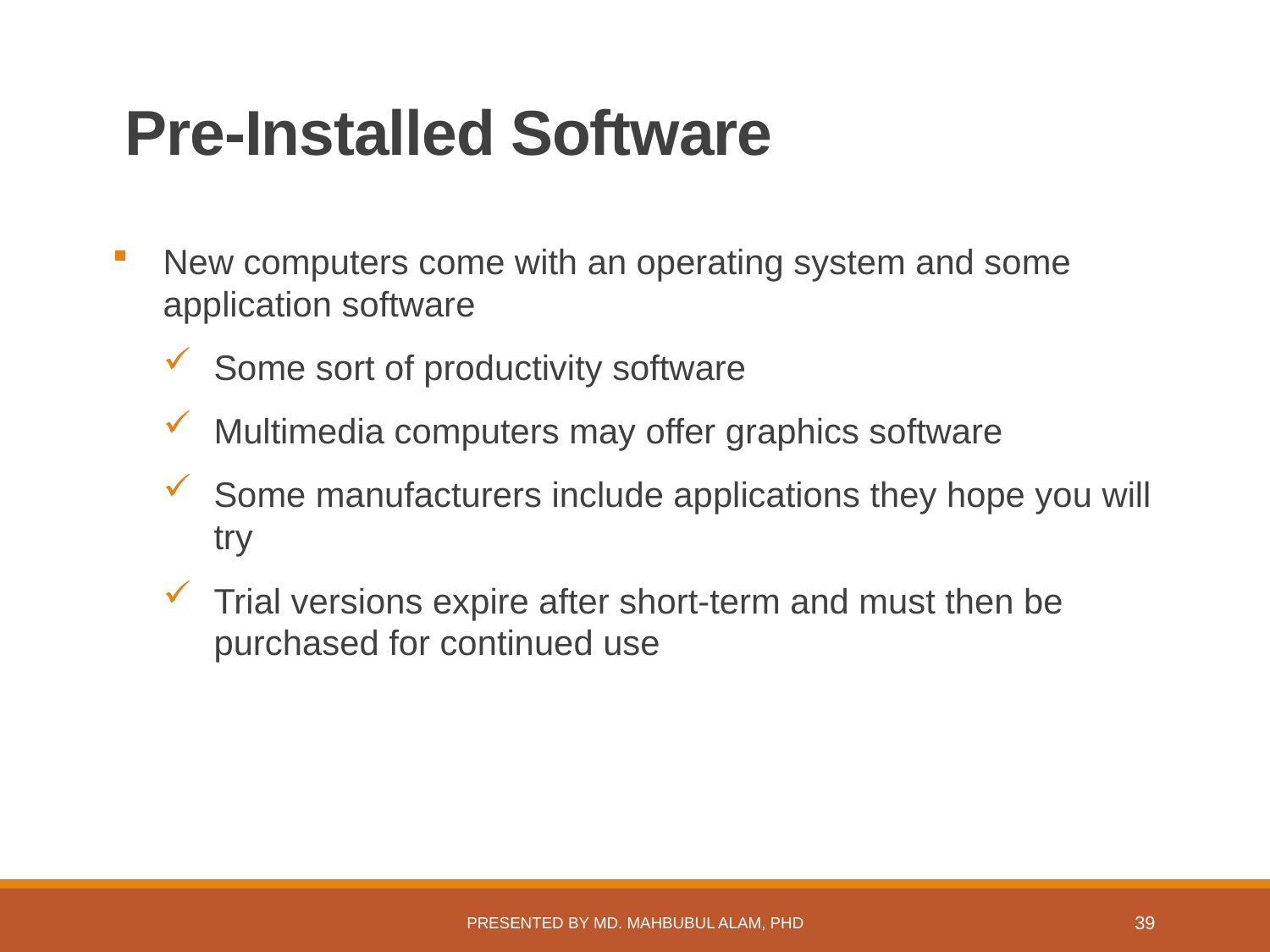

# Pre-Installed Software
New computers come with an operating system and some application software
Some sort of productivity software
Multimedia computers may offer graphics software
Some manufacturers include applications they hope you will try
Trial versions expire after short-term and must then be purchased for continued use
Presented by Md. Mahbubul Alam, PhD
39